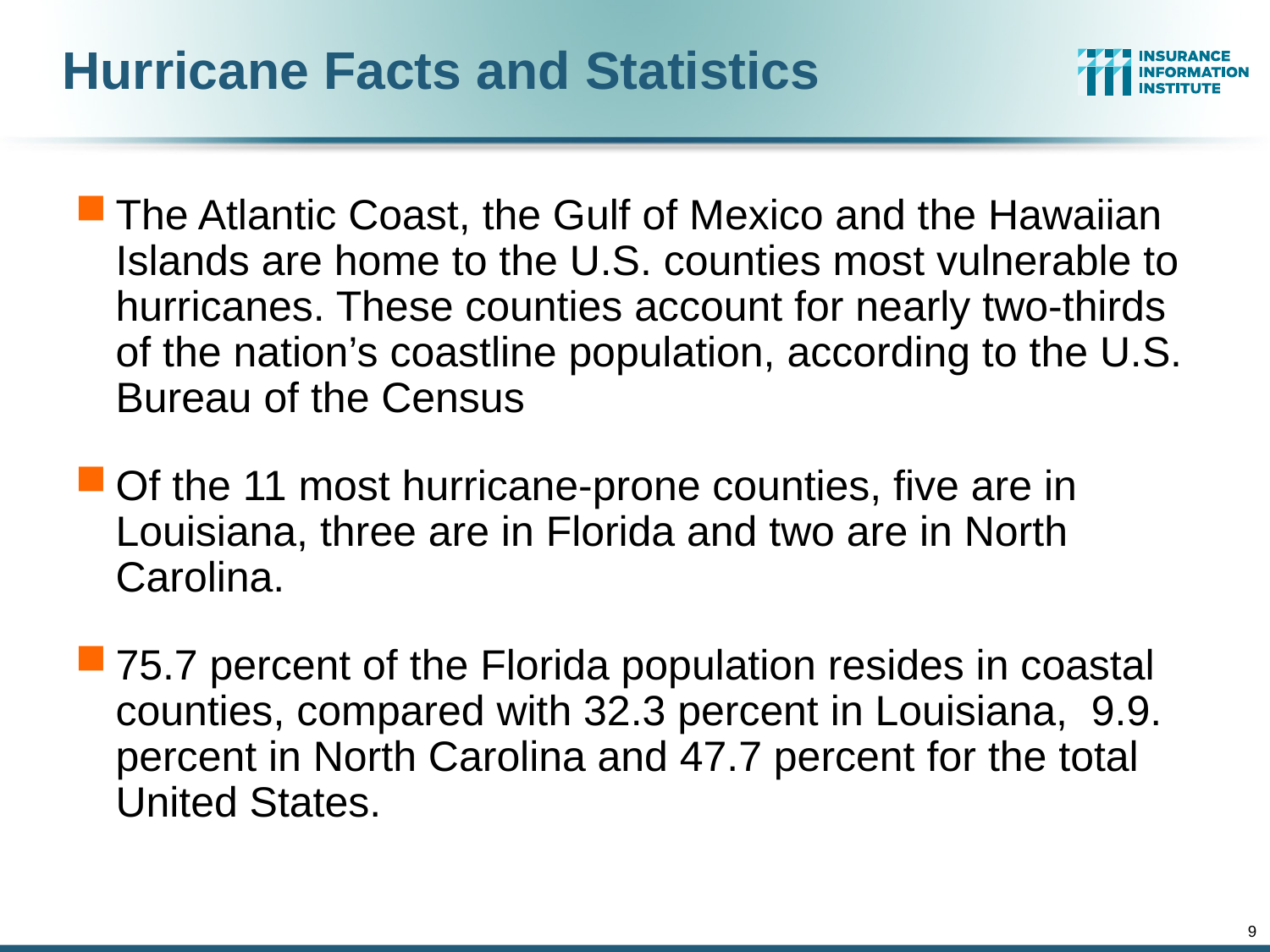

# Hurricane Facts and Statistics
The Atlantic Coast, the Gulf of Mexico and the Hawaiian Islands are home to the U.S. counties most vulnerable to hurricanes. These counties account for nearly two-thirds of the nation’s coastline population, according to the U.S. Bureau of the Census
Of the 11 most hurricane-prone counties, five are in Louisiana, three are in Florida and two are in North Carolina.
75.7 percent of the Florida population resides in coastal counties, compared with 32.3 percent in Louisiana,  9.9. percent in North Carolina and 47.7 percent for the total United States.

9
12/01/09 - 9pm
eSlide – P6466 – The Financial Crisis and the Future of the P/C